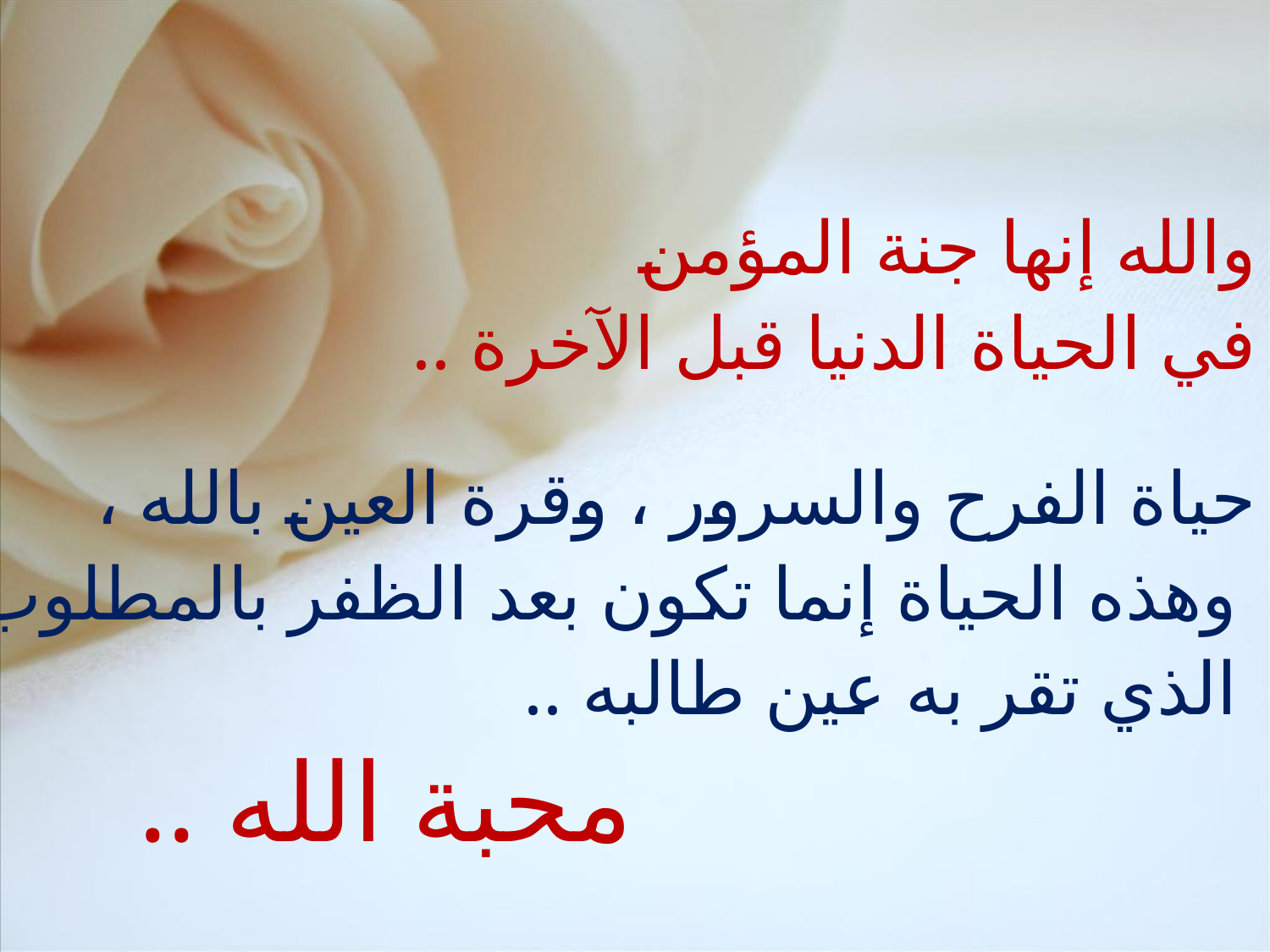

والله إنها جنة المؤمن
في الحياة الدنيا قبل الآخرة ..

حياة الفرح والسرور ، وقرة العين بالله ،
 وهذه الحياة إنما تكون بعد الظفر بالمطلوب ،
 الذي تقر به عين طالبه ..
                      محبة الله ..